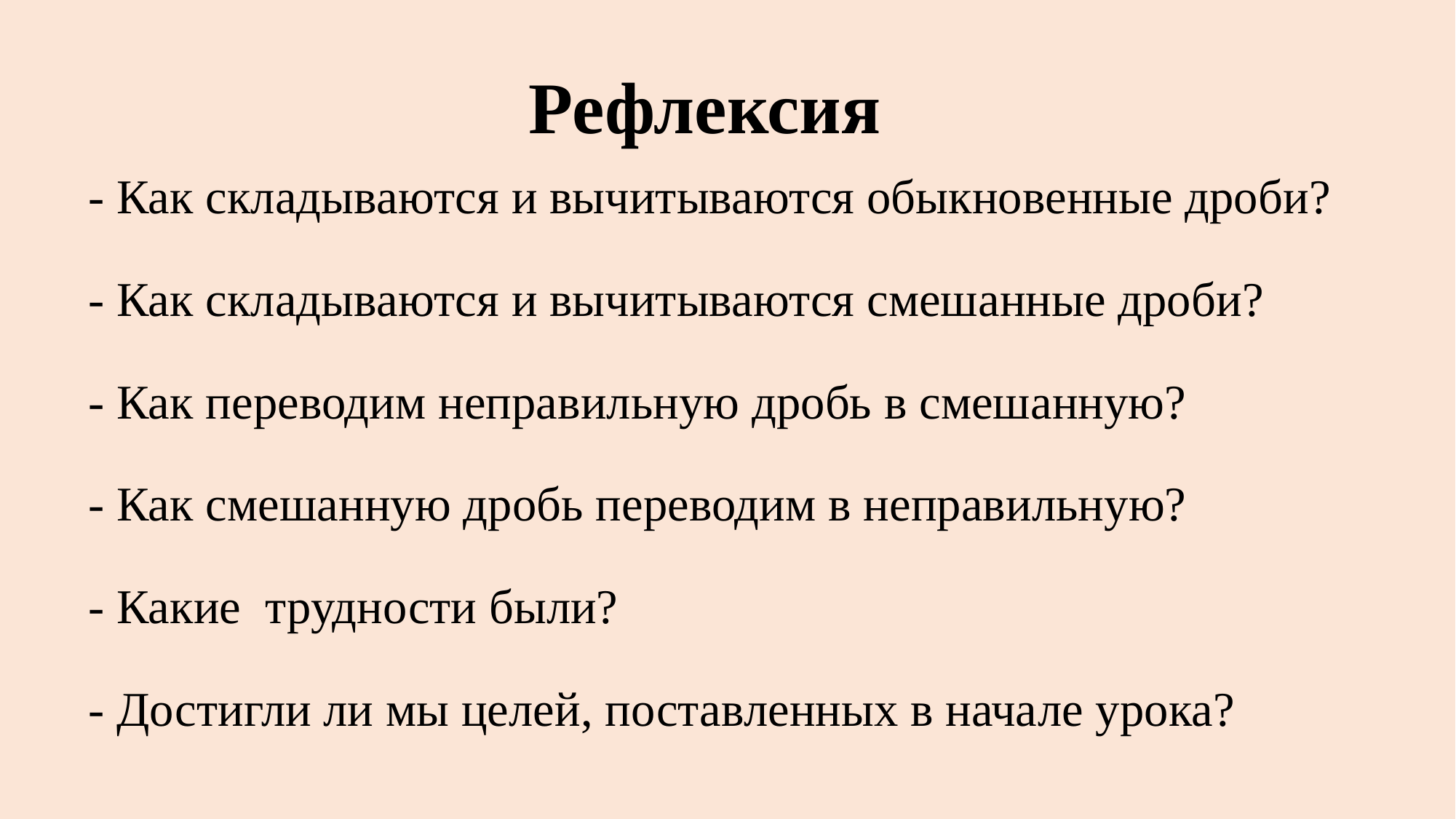

# Рефлексия
- Как складываются и вычитываются обыкновенные дроби?
- Как складываются и вычитываются смешанные дроби?
- Как переводим неправильную дробь в смешанную?
- Как смешанную дробь переводим в неправильную?
- Какие  трудности были?
- Достигли ли мы целей, поставленных в начале урока?